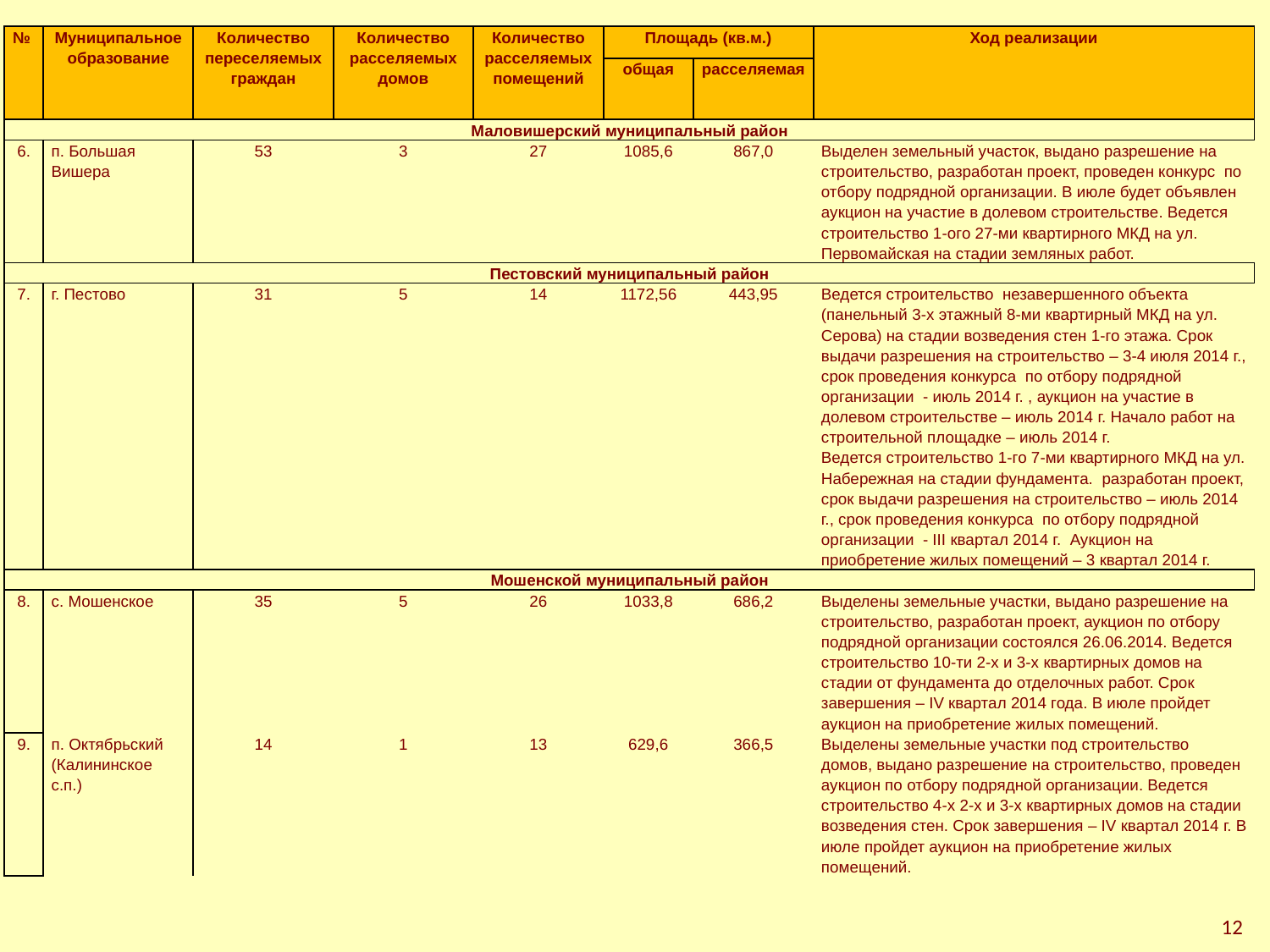

| № | Муниципальное образование | Количество переселяемых граждан | Количество расселяемых домов | Количество расселяемых помещений | Площадь (кв.м.) |  | Ход реализации |
| --- | --- | --- | --- | --- | --- | --- | --- |
|  |  |  |  |  | общая | расселяемая |  |
| Маловишерский муниципальный район |  |  |  |  |  |  |  |
| 6. | п. Большая Вишера | 53 | 3 | 27 | 1085,6 | 867,0 | Выделен земельный участок, выдано разрешение на строительство, разработан проект, проведен конкурс по отбору подрядной организации. В июле будет объявлен аукцион на участие в долевом строительстве. Ведется строительство 1-ого 27-ми квартирного МКД на ул. Первомайская на стадии земляных работ. |
| Пестовский муниципальный район |  |  |  |  |  |  |  |
| 7. | г. Пестово | 31 | 5 | 14 | 1172,56 | 443,95 | Ведется строительство незавершенного объекта (панельный 3-х этажный 8-ми квартирный МКД на ул. Серова) на стадии возведения стен 1-го этажа. Срок выдачи разрешения на строительство – 3-4 июля 2014 г., срок проведения конкурса по отбору подрядной организации - июль 2014 г. , аукцион на участие в долевом строительстве – июль 2014 г. Начало работ на строительной площадке – июль 2014 г. Ведется строительство 1-го 7-ми квартирного МКД на ул. Набережная на стадии фундамента. разработан проект, срок выдачи разрешения на строительство – июль 2014 г., срок проведения конкурса по отбору подрядной организации - III квартал 2014 г. Аукцион на приобретение жилых помещений – 3 квартал 2014 г. |
| Мошенской муниципальный район |  |  |  |  |  |  |  |
| 8. | с. Мошенское | 35 | 5 | 26 | 1033,8 | 686,2 | Выделены земельные участки, выдано разрешение на строительство, разработан проект, аукцион по отбору подрядной организации состоялся 26.06.2014. Ведется строительство 10-ти 2-х и 3-х квартирных домов на стадии от фундамента до отделочных работ. Срок завершения – IV квартал 2014 года. В июле пройдет аукцион на приобретение жилых помещений. |
| 9. | п. Октябрьский (Калининское с.п.) | 14 | 1 | 13 | 629,6 | 366,5 | Выделены земельные участки под строительство домов, выдано разрешение на строительство, проведен аукцион по отбору подрядной организации. Ведется строительство 4-х 2-х и 3-х квартирных домов на стадии возведения стен. Срок завершения – IV квартал 2014 г. В июле пройдет аукцион на приобретение жилых помещений. |
12